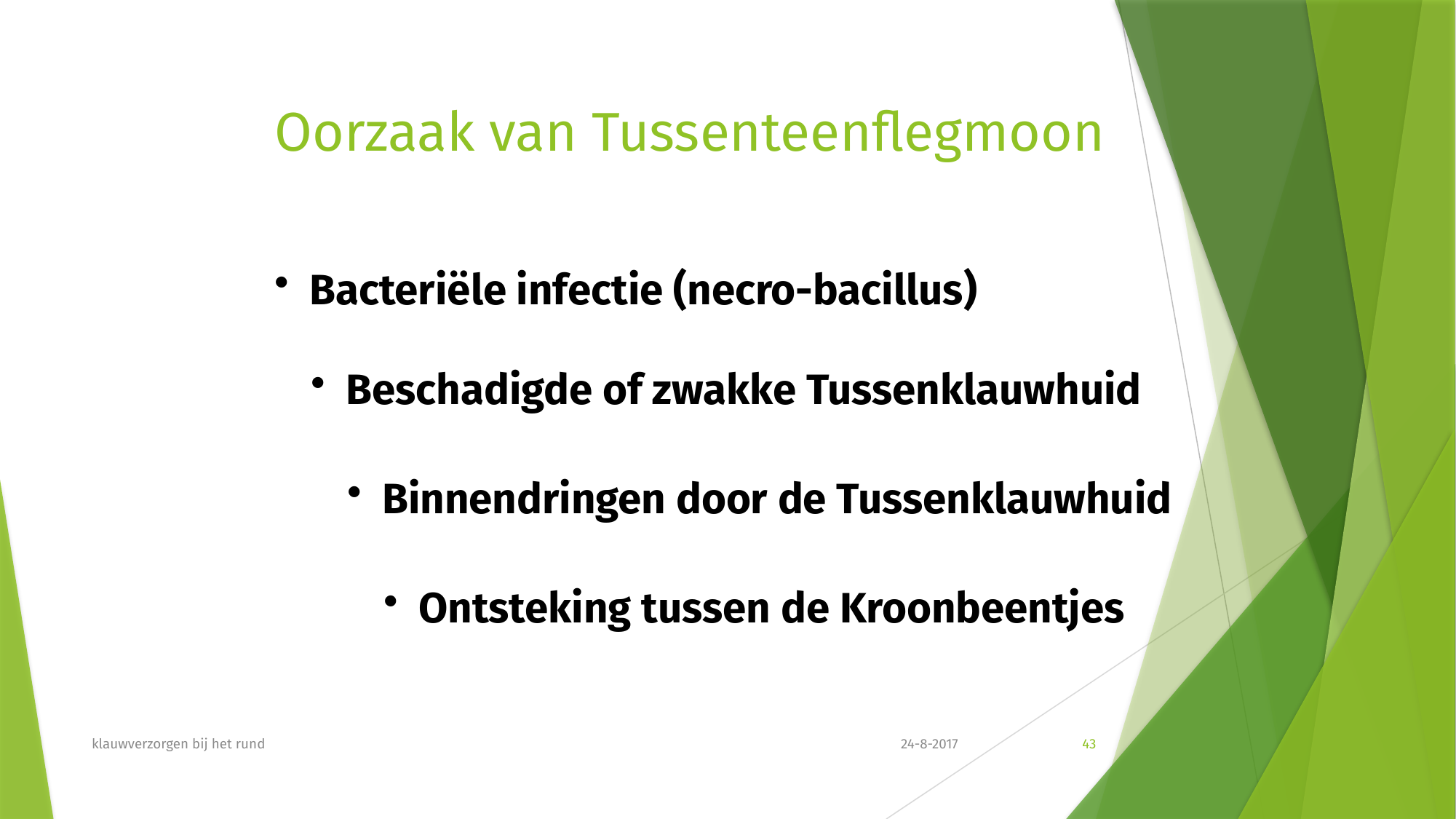

# Oorzaak van Tussenteenflegmoon
  Bacteriële infectie (necro-bacillus)
  Beschadigde of zwakke Tussenklauwhuid
  Binnendringen door de Tussenklauwhuid
  Ontsteking tussen de Kroonbeentjes
klauwverzorgen bij het rund
24-8-2017
43